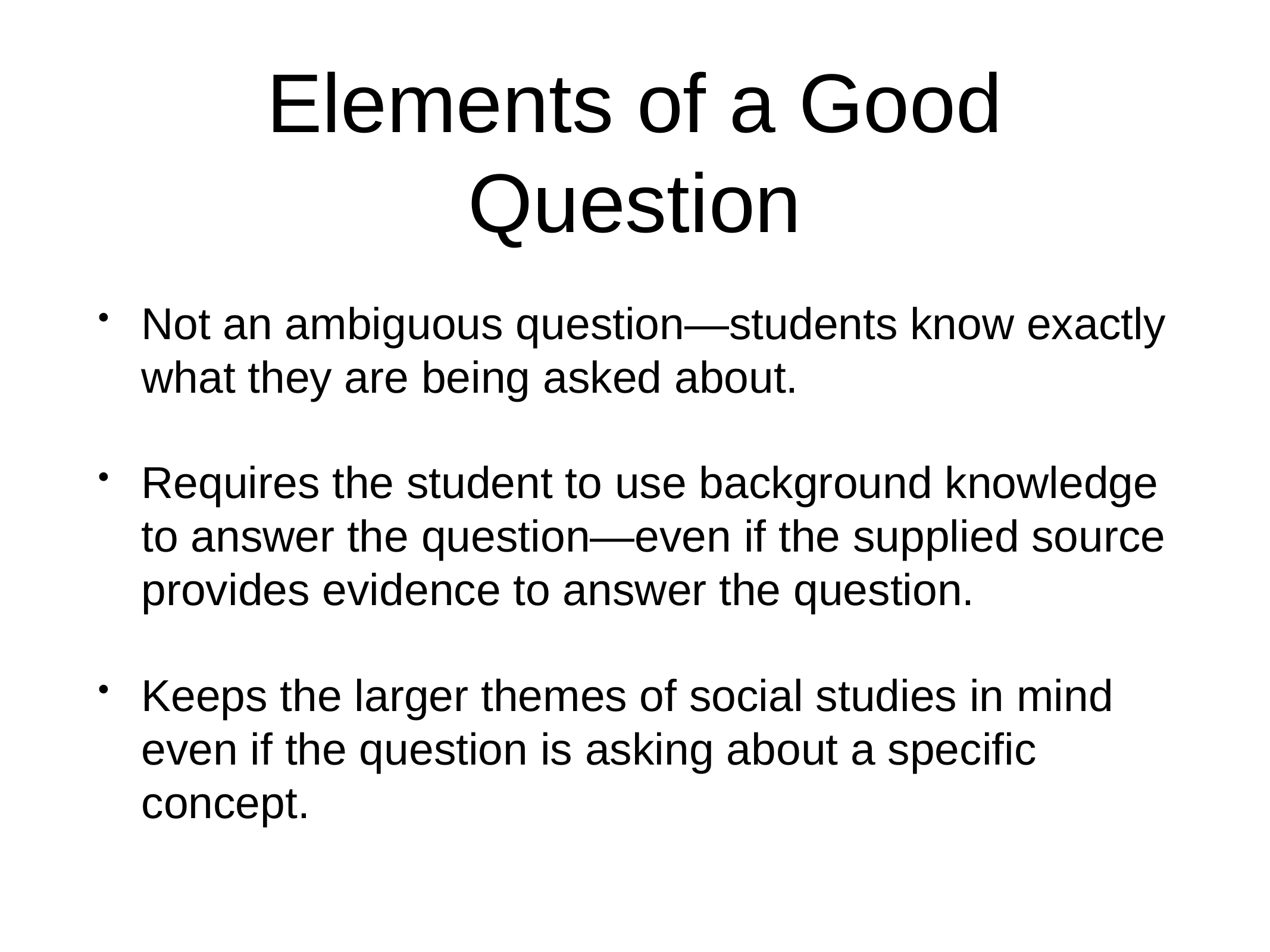

# Elements of a Good Question
Not an ambiguous question—students know exactly what they are being asked about.
Requires the student to use background knowledge to answer the question—even if the supplied source provides evidence to answer the question.
Keeps the larger themes of social studies in mind even if the question is asking about a specific concept.